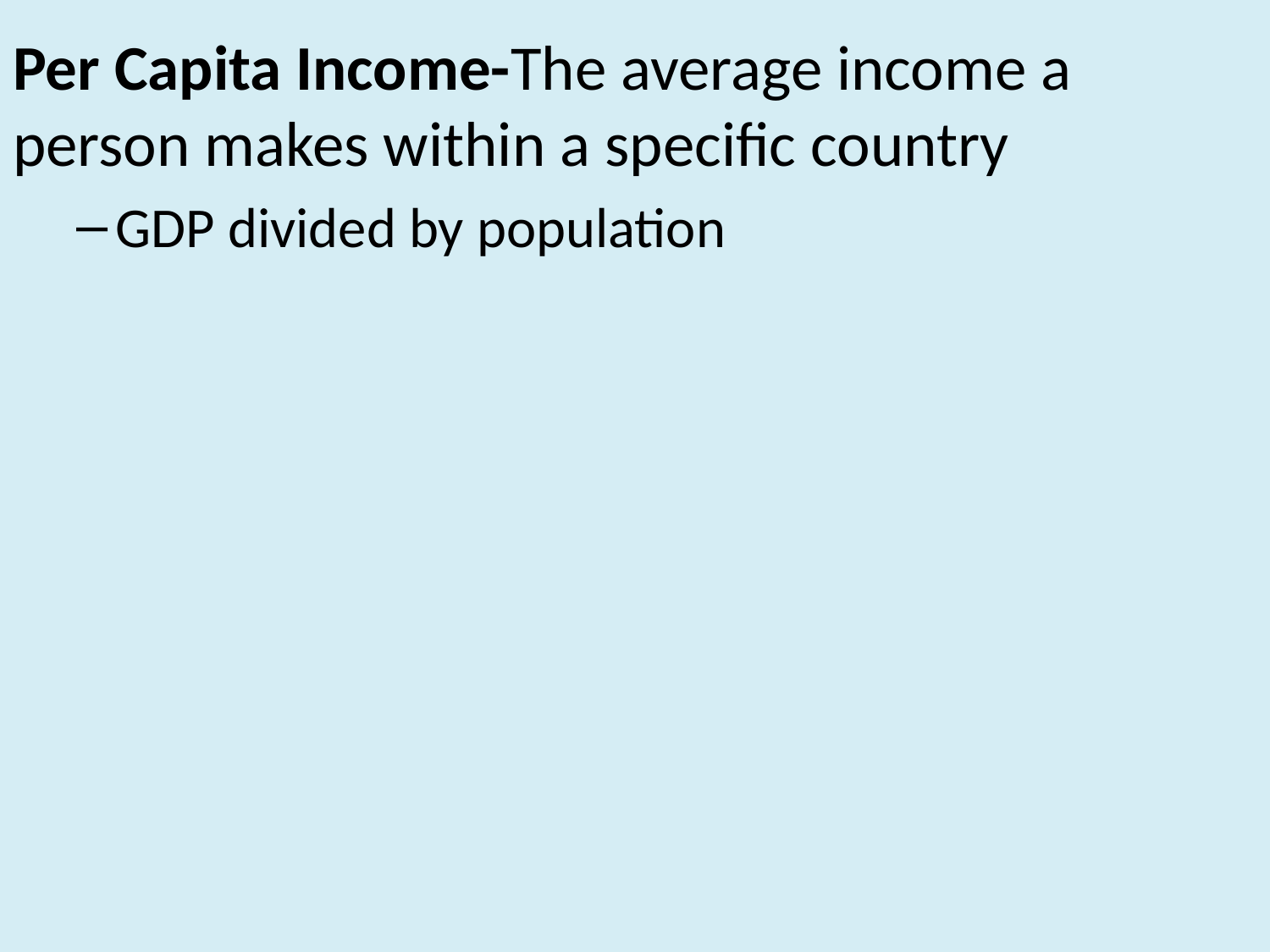

# Per Capita Income-The average income a person makes within a specific country
GDP divided by population